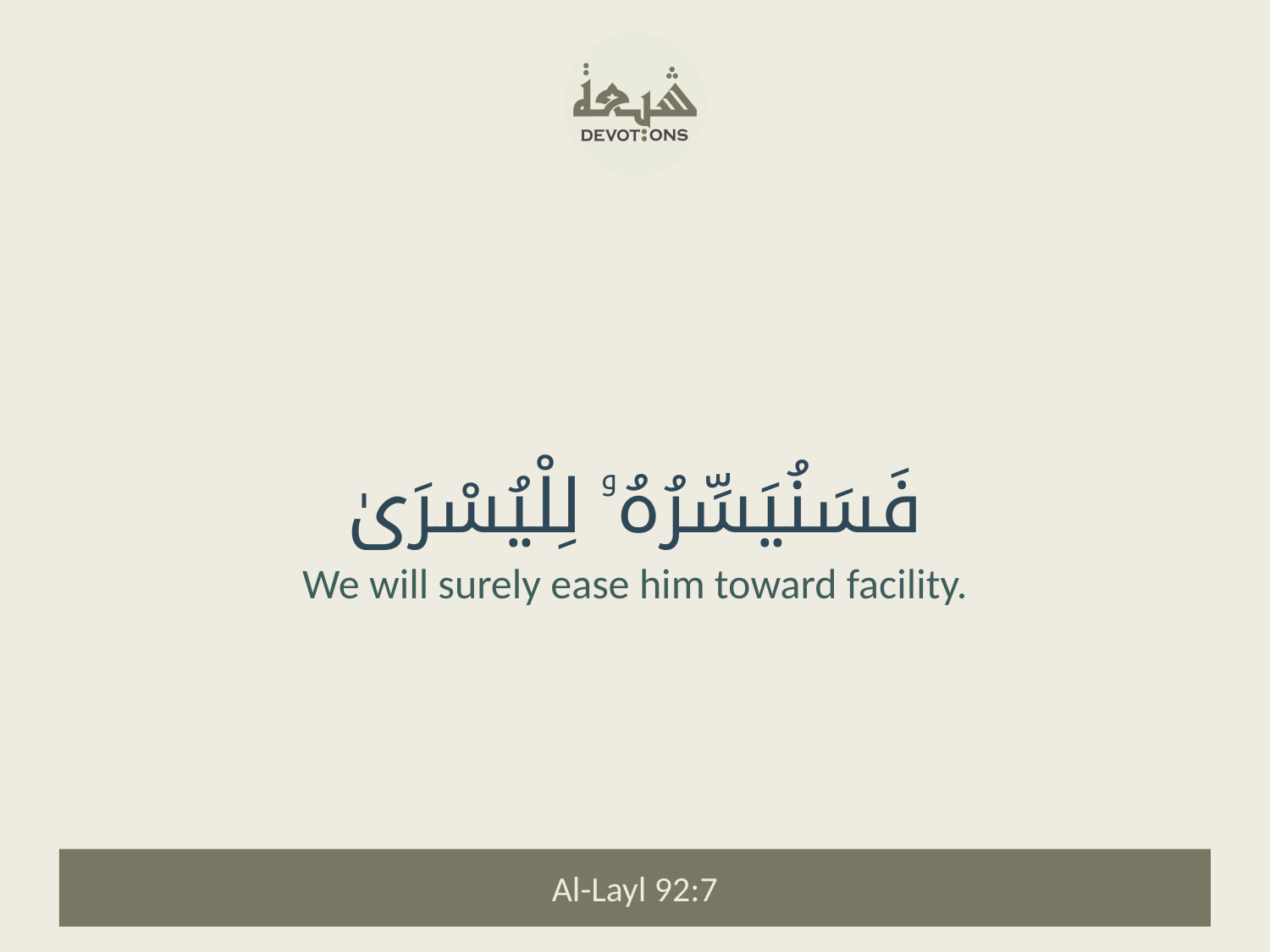

فَسَنُيَسِّرُهُۥ لِلْيُسْرَىٰ
We will surely ease him toward facility.
Al-Layl 92:7